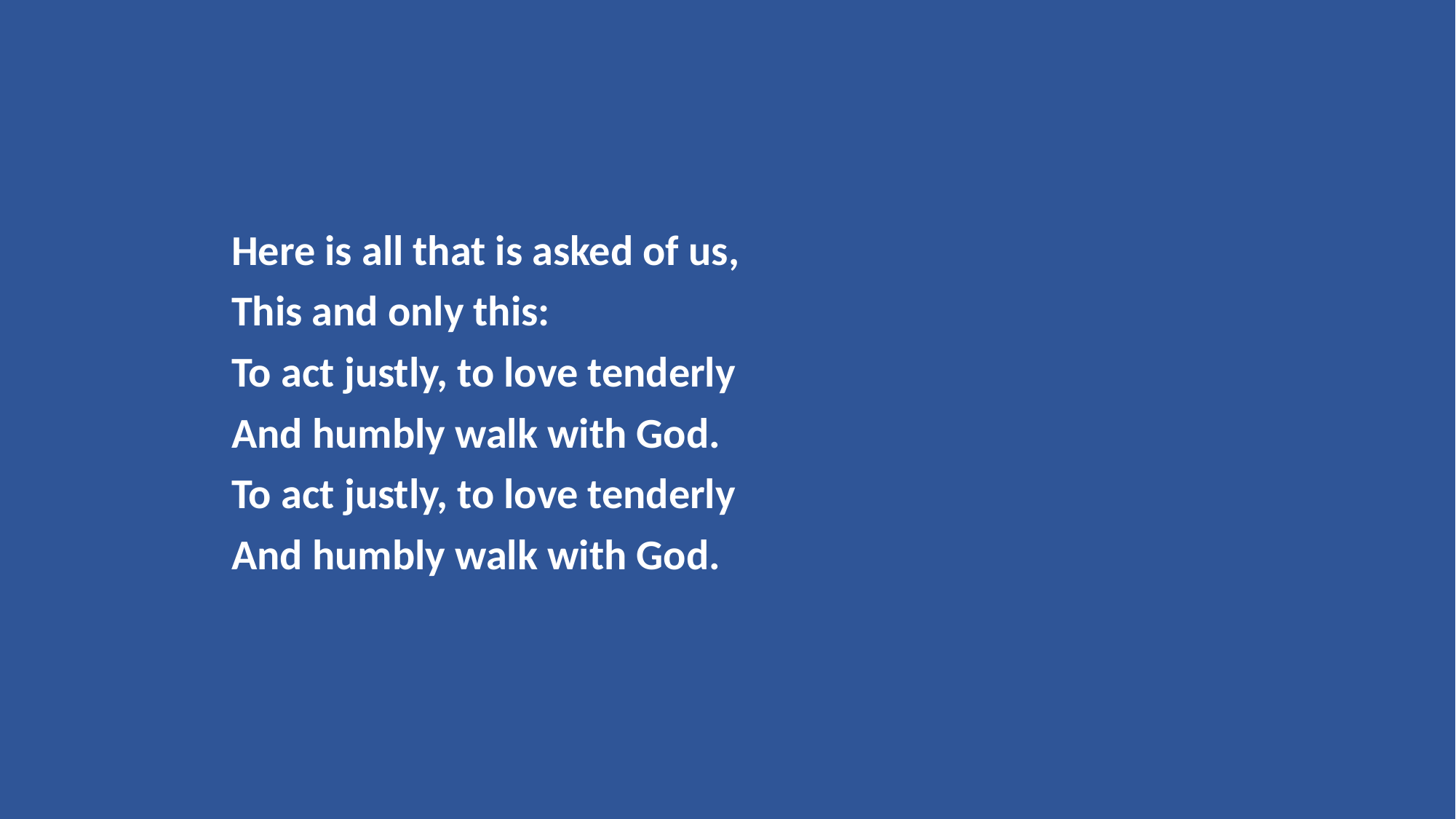

Here is all that is asked of us,
This and only this:
To act justly, to love tenderly
And humbly walk with God.
To act justly, to love tenderly
And humbly walk with God.